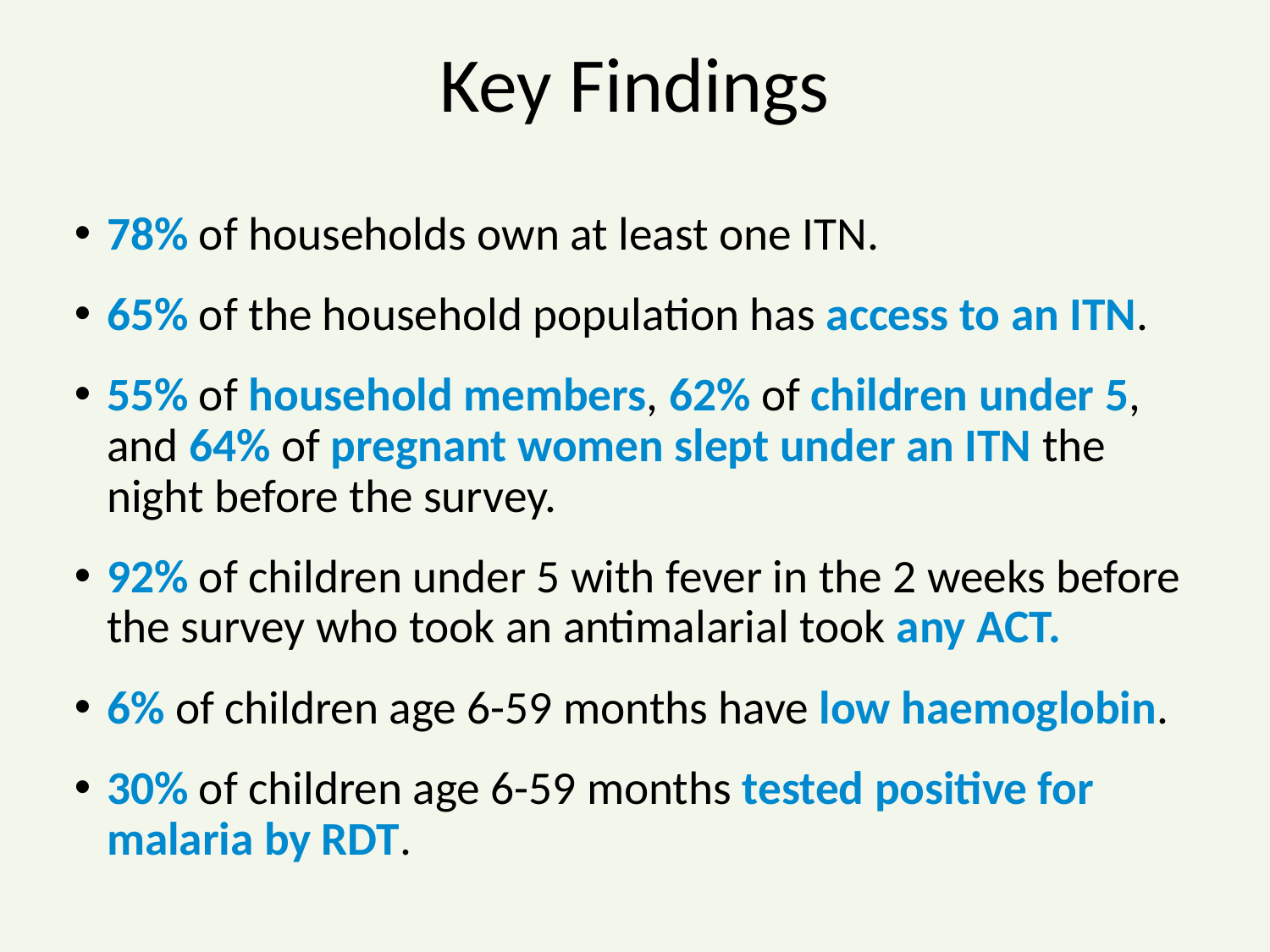

# Key Findings
78% of households own at least one ITN.
65% of the household population has access to an ITN.
55% of household members, 62% of children under 5, and 64% of pregnant women slept under an ITN the night before the survey.
92% of children under 5 with fever in the 2 weeks before the survey who took an antimalarial took any ACT.
6% of children age 6-59 months have low haemoglobin.
30% of children age 6-59 months tested positive for malaria by RDT.